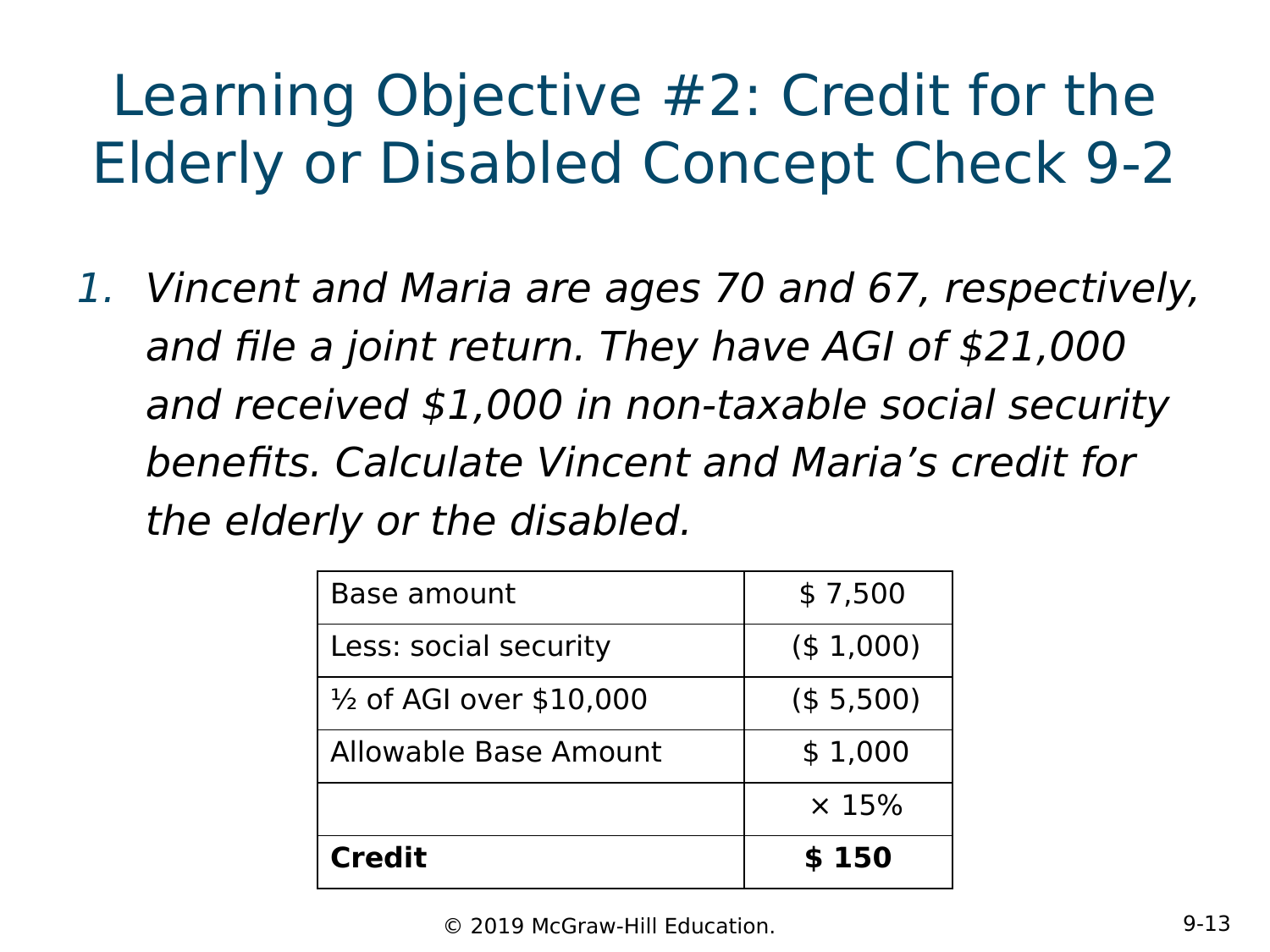

# Learning Objective #2: Credit for the Elderly or Disabled Concept Check 9-2
Vincent and Maria are ages 70 and 67, respectively, and file a joint return. They have AGI of $21,000 and received $1,000 in non-taxable social security benefits. Calculate Vincent and Maria’s credit for the elderly or the disabled.
| Base amount | $ 7,500 |
| --- | --- |
| Less: social security | ($ 1,000) |
| ½ of AGI over $10,000 | ($ 5,500) |
| Allowable Base Amount | $ 1,000 |
|  | × 15% |
| Credit | $ 150 |